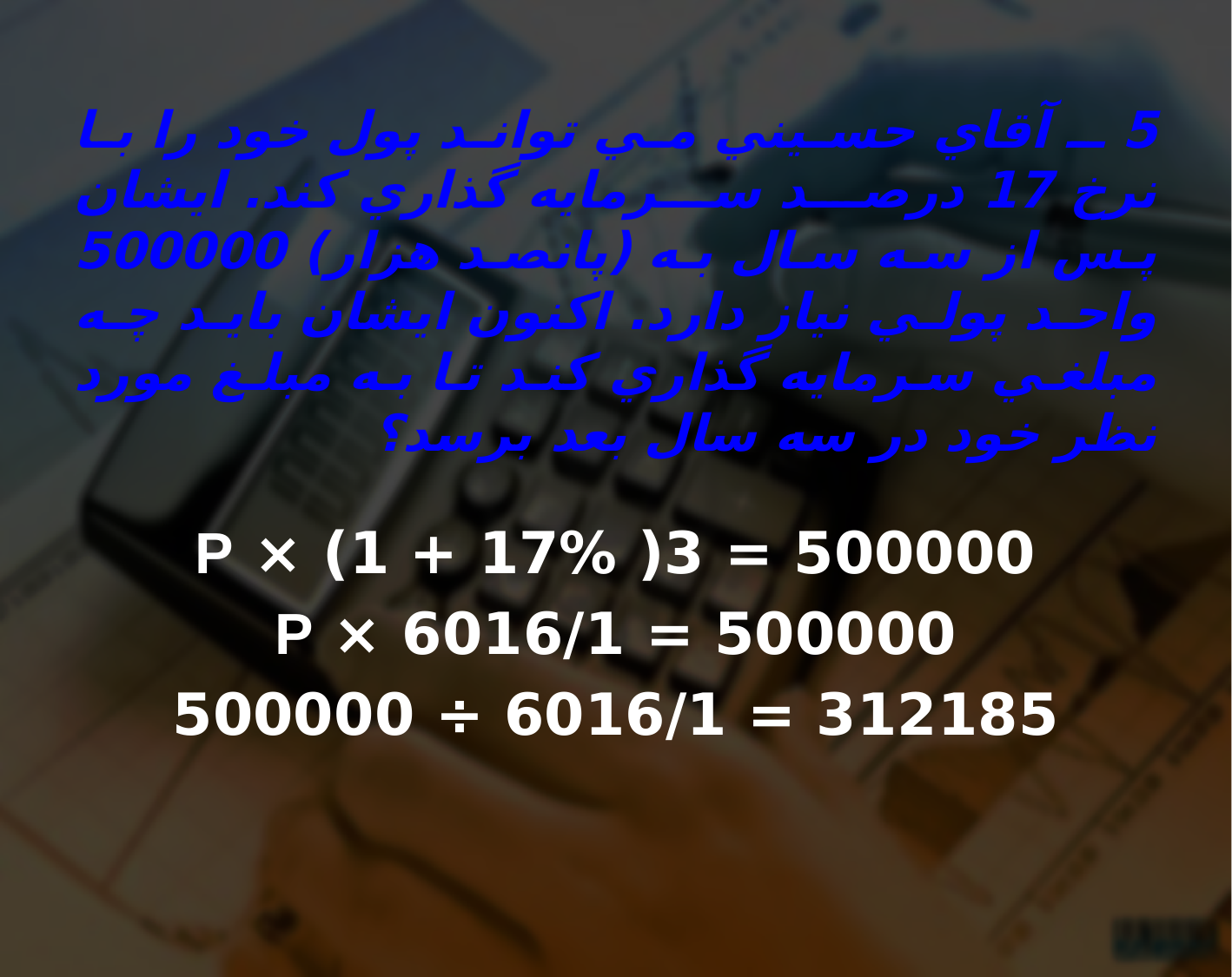

# 5 ـ آقاي حسيني مي تواند پول خود را با نرخ 17 درصد سرمايه گذاري كند. ايشان پس از سه سال به (پانصد هزار) 500000 واحد پولي نياز دارد. اكنون ايشان بايد چه مبلغي سرمايه گذاري كند تا به مبلغ مورد نظر خود در سه سال بعد برسد؟
500000 = 3( 17% + 1) × P
500000 = 6016/1 × P
312185 = 6016/1 ÷ 500000